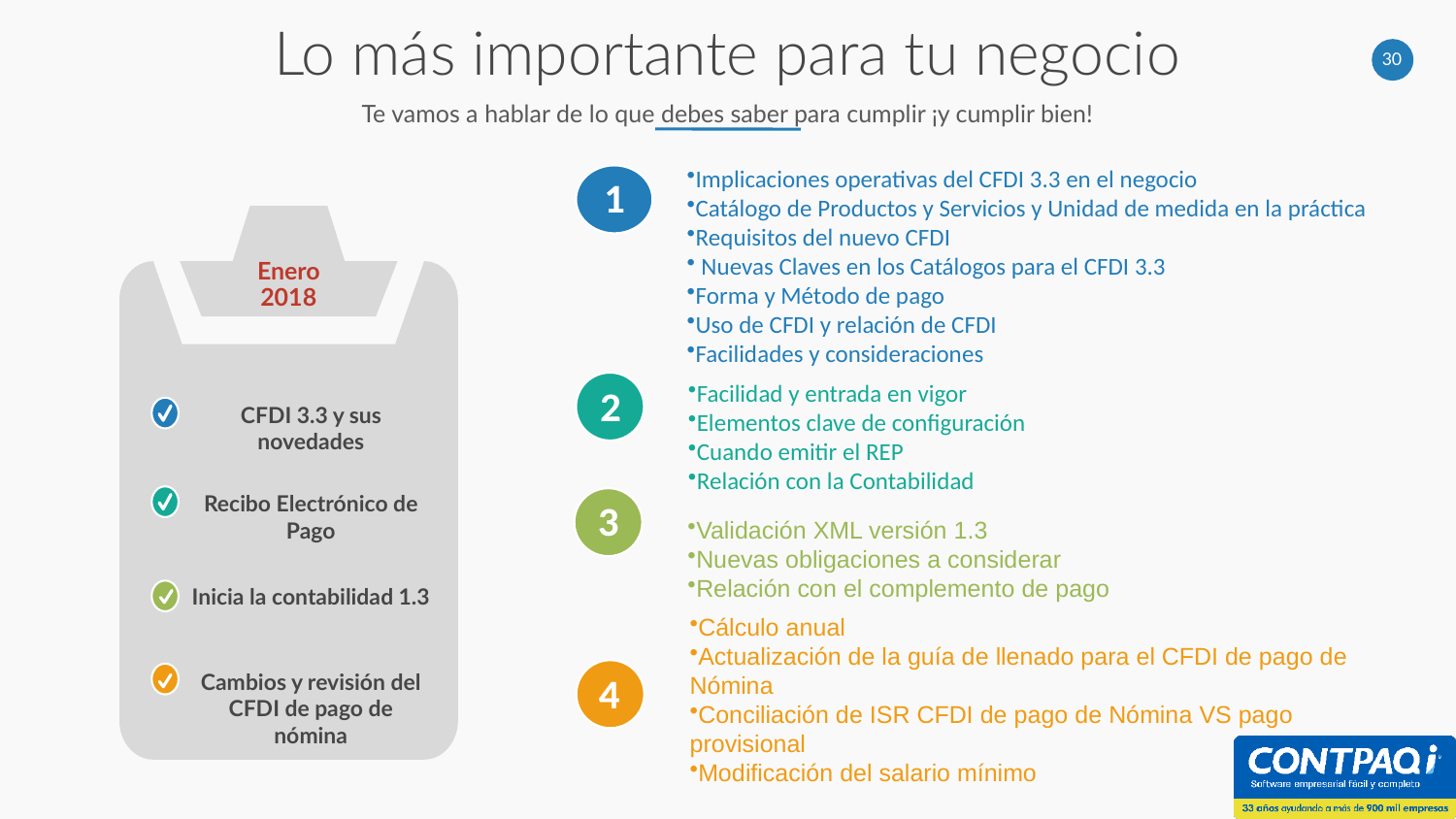

Lo más importante para tu negocio
Te vamos a hablar de lo que debes saber para cumplir ¡y cumplir bien!
Implicaciones operativas del CFDI 3.3 en el negocio
Catálogo de Productos y Servicios y Unidad de medida en la práctica
Requisitos del nuevo CFDI
 Nuevas Claves en los Catálogos para el CFDI 3.3
Forma y Método de pago
Uso de CFDI y relación de CFDI
Facilidades y consideraciones

1

CFDI 3.3 y sus novedades

Recibo Electrónico de Pago

Inicia la contabilidad 1.3

Cambios y revisión del CFDI de pago de nómina
Enero 2018

Facilidad y entrada en vigor
Elementos clave de configuración
Cuando emitir el REP
Relación con la Contabilidad

2

3
Validación XML versión 1.3
Nuevas obligaciones a considerar
Relación con el complemento de pago

Cálculo anual
Actualización de la guía de llenado para el CFDI de pago de Nómina
Conciliación de ISR CFDI de pago de Nómina VS pago provisional
Modificación del salario mínimo

4